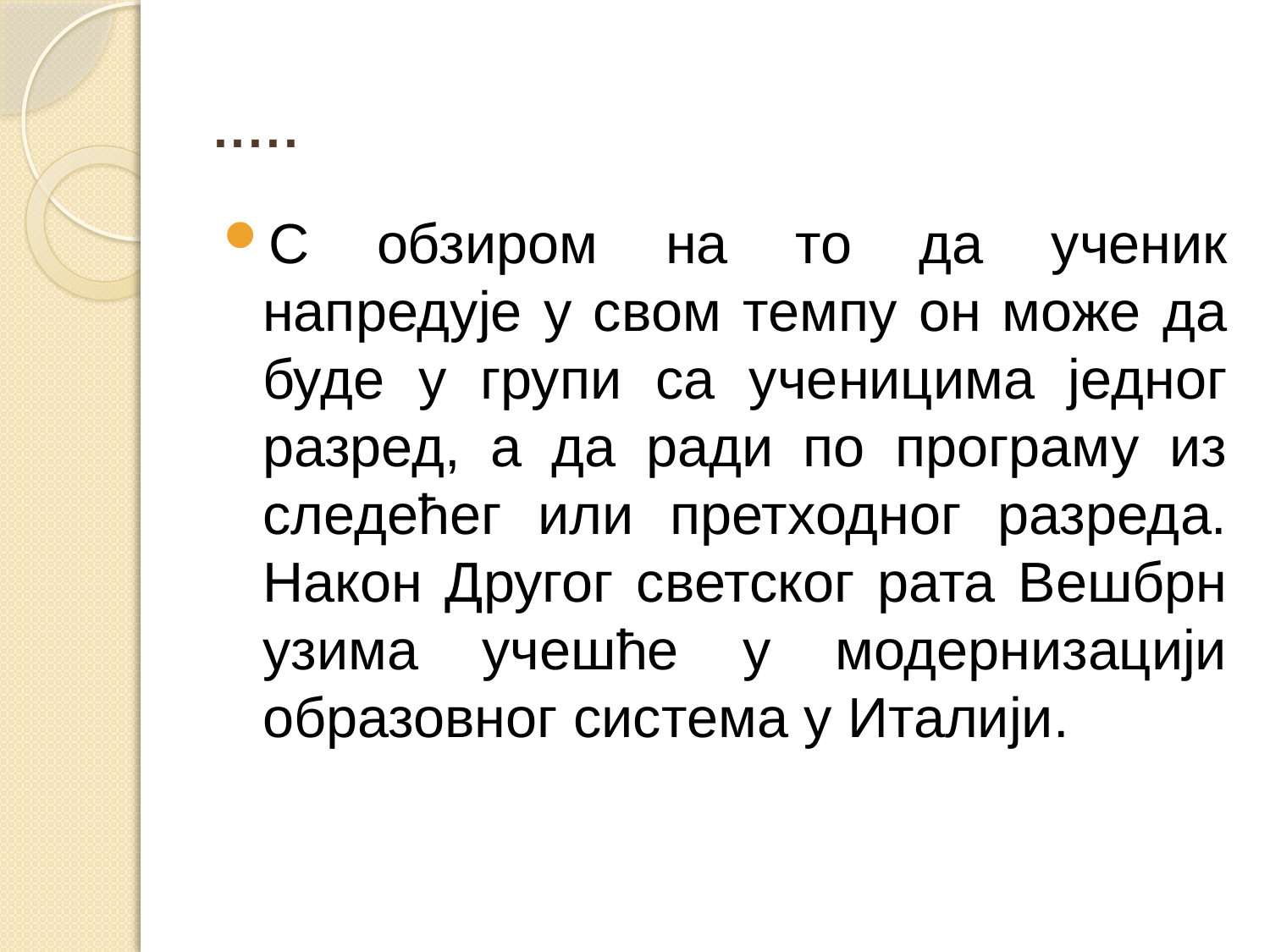

# .....
С обзиром на то да ученик напредује у свом темпу он може да буде у групи са ученицима једног разред, а да ради по програму из следећег или претходног разреда. Након Другог светског рата Вешбрн узима учешће у модернизацији образовног система у Италији.